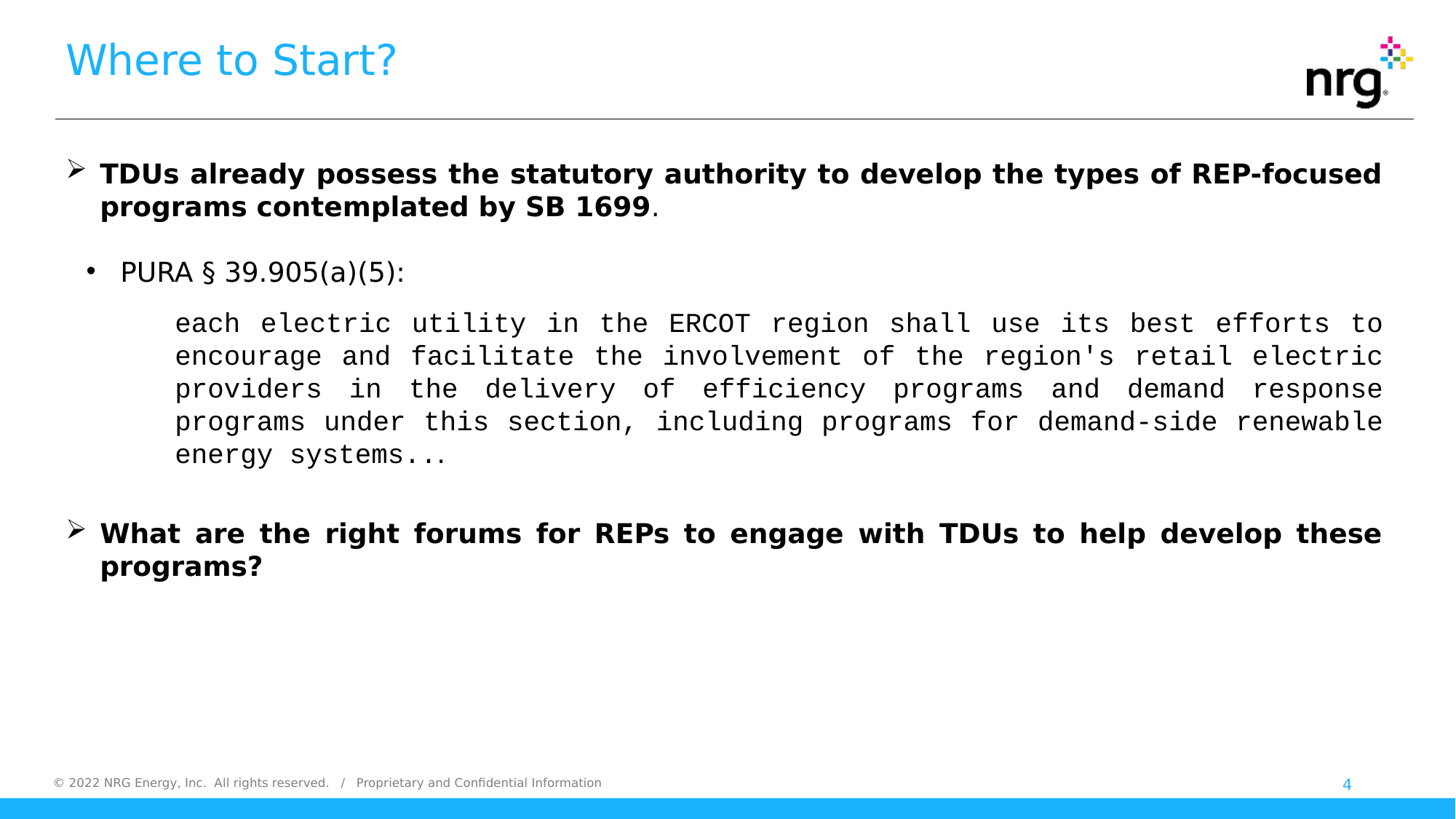

# Where to Start?
TDUs already possess the statutory authority to develop the types of REP-focused programs contemplated by SB 1699.

PURA § 39.905(a)(5):
each electric utility in the ERCOT region shall use its best efforts to encourage and facilitate the involvement of the region's retail electric providers in the delivery of efficiency programs and demand response programs under this section, including programs for demand-side renewable energy systems...

What are the right forums for REPs to engage with TDUs to help develop these programs?